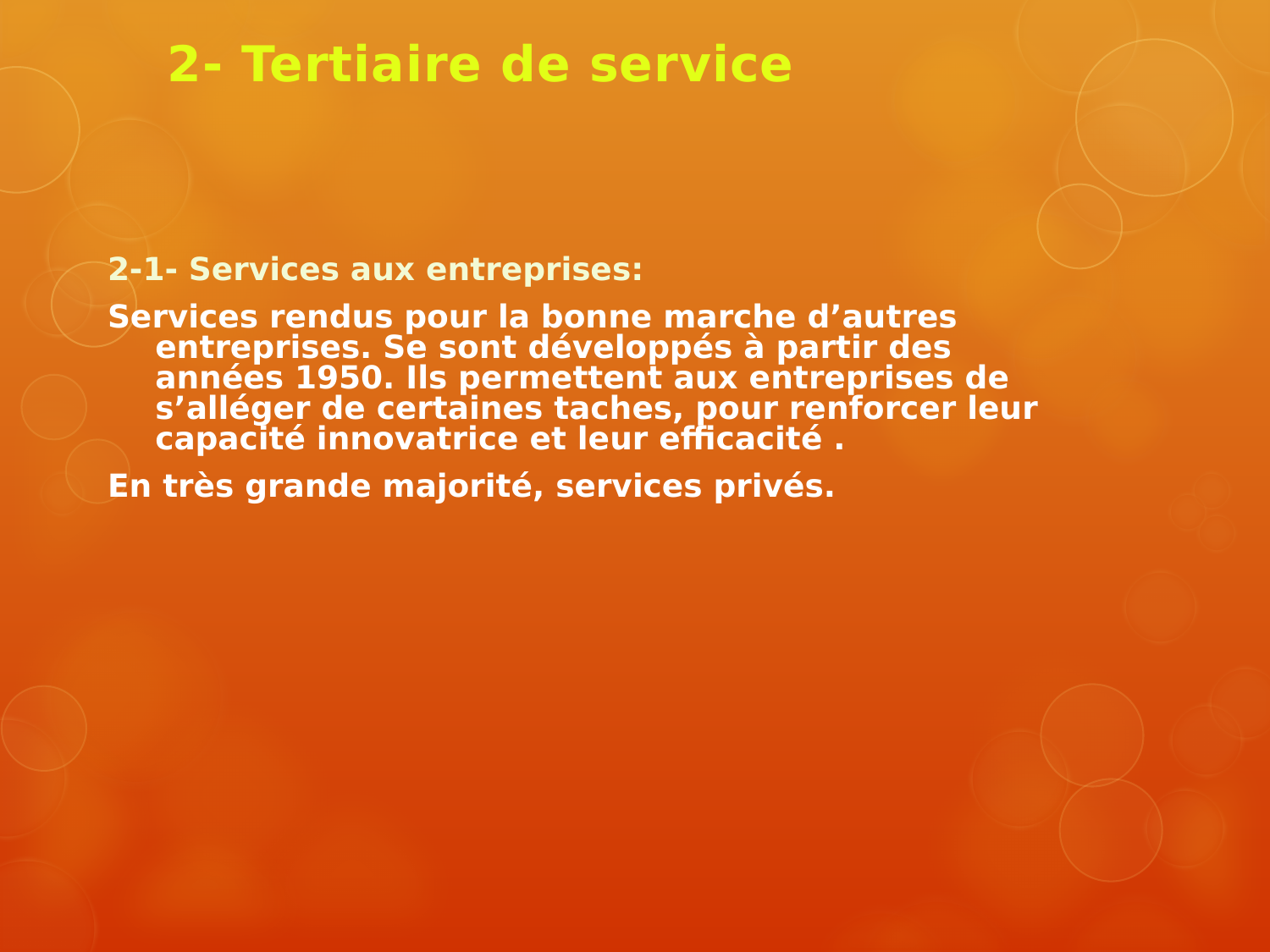

2- Tertiaire de service

2-1- Services aux entreprises:
Services rendus pour la bonne marche d’autres entreprises. Se sont développés à partir des années 1950. Ils permettent aux entreprises de s’alléger de certaines taches, pour renforcer leur capacité innovatrice et leur efficacité .
En très grande majorité, services privés.